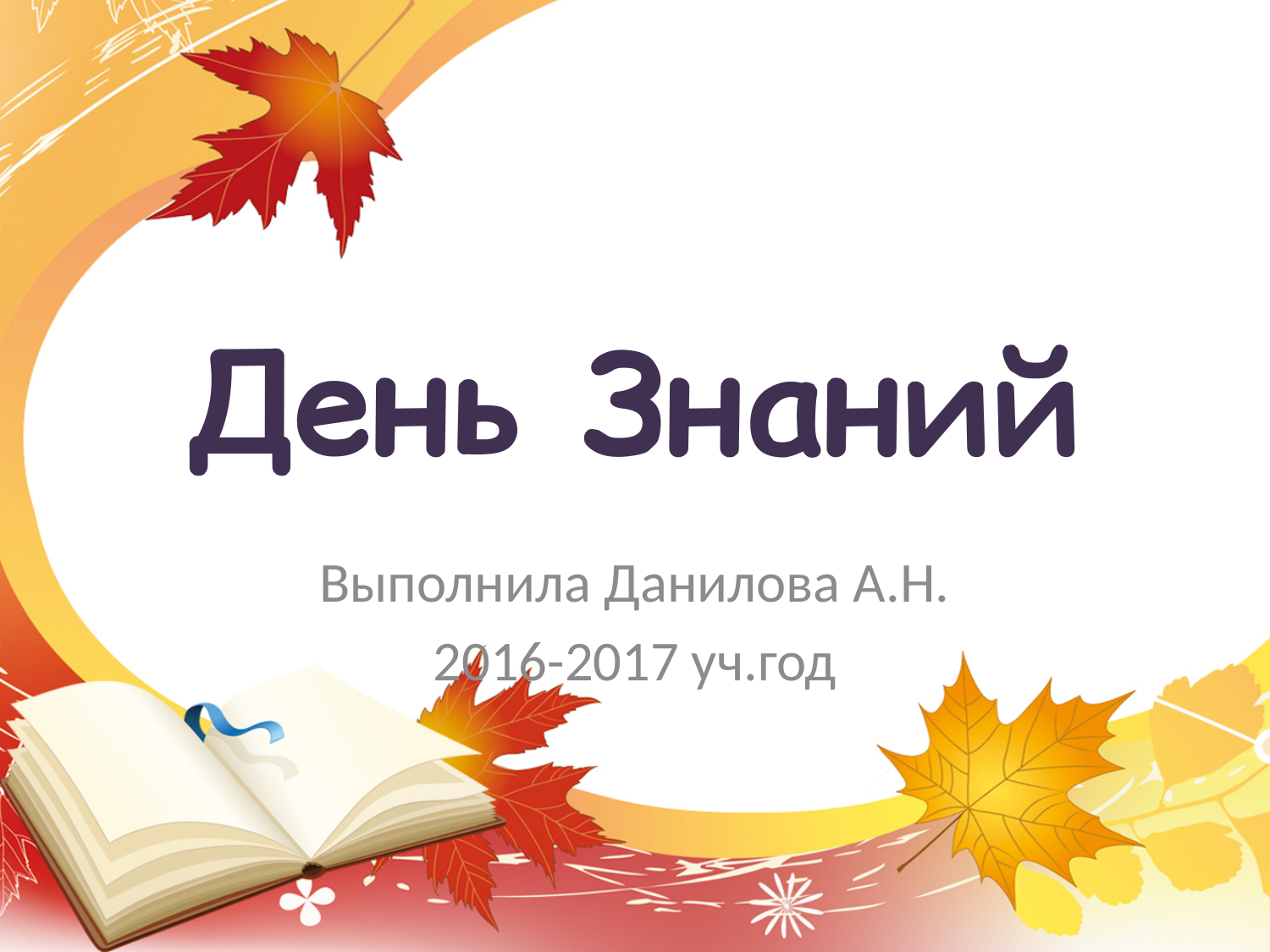

# День Знаний
Выполнила Данилова А.Н.
2016-2017 уч.год